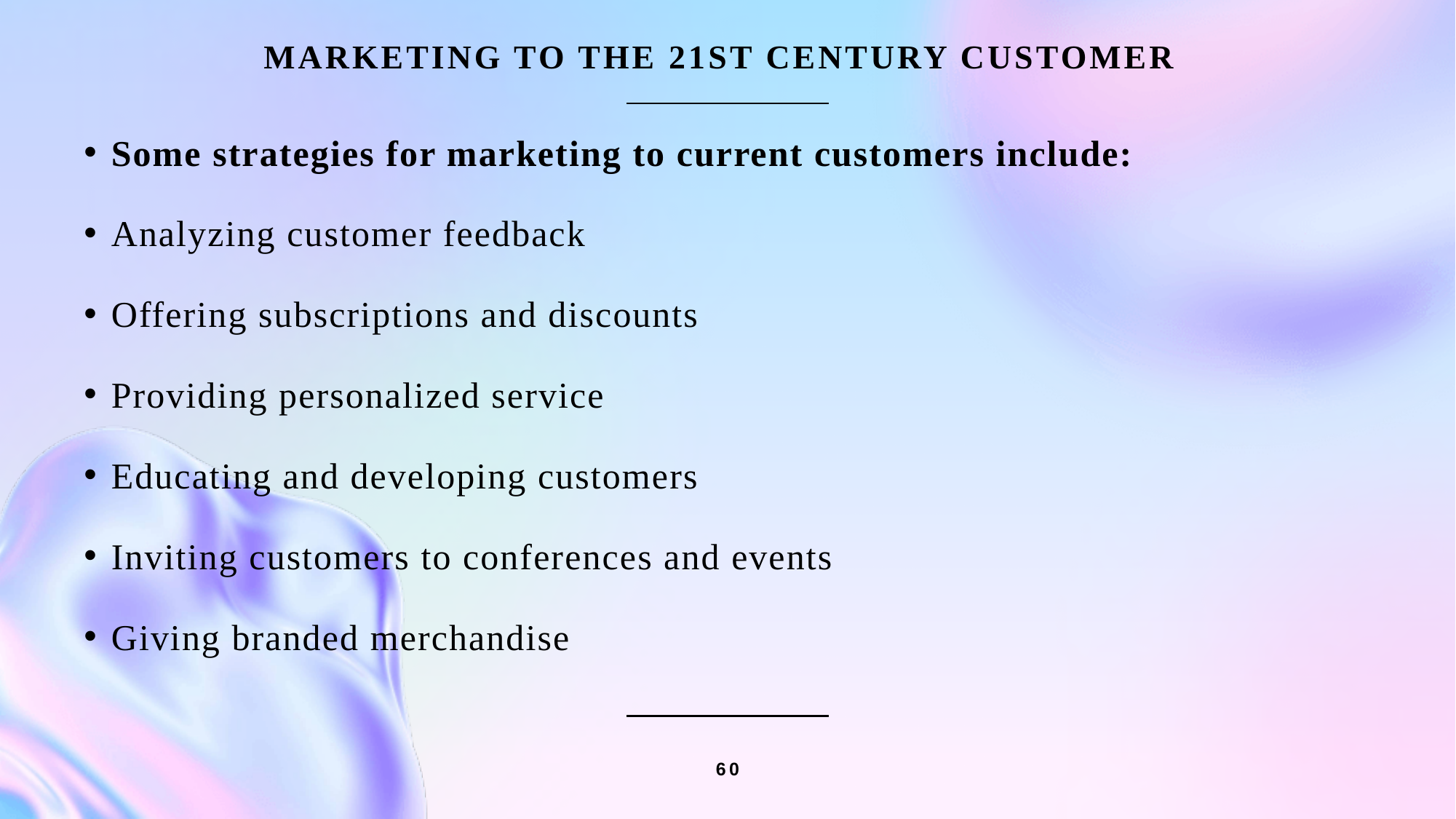

MARKETING TO THE 21ST CENTURY CUSTOMER
Some strategies for marketing to current customers include:
Analyzing customer feedback
Offering subscriptions and discounts
Providing personalized service
Educating and developing customers
Inviting customers to conferences and events
Giving branded merchandise

#
60